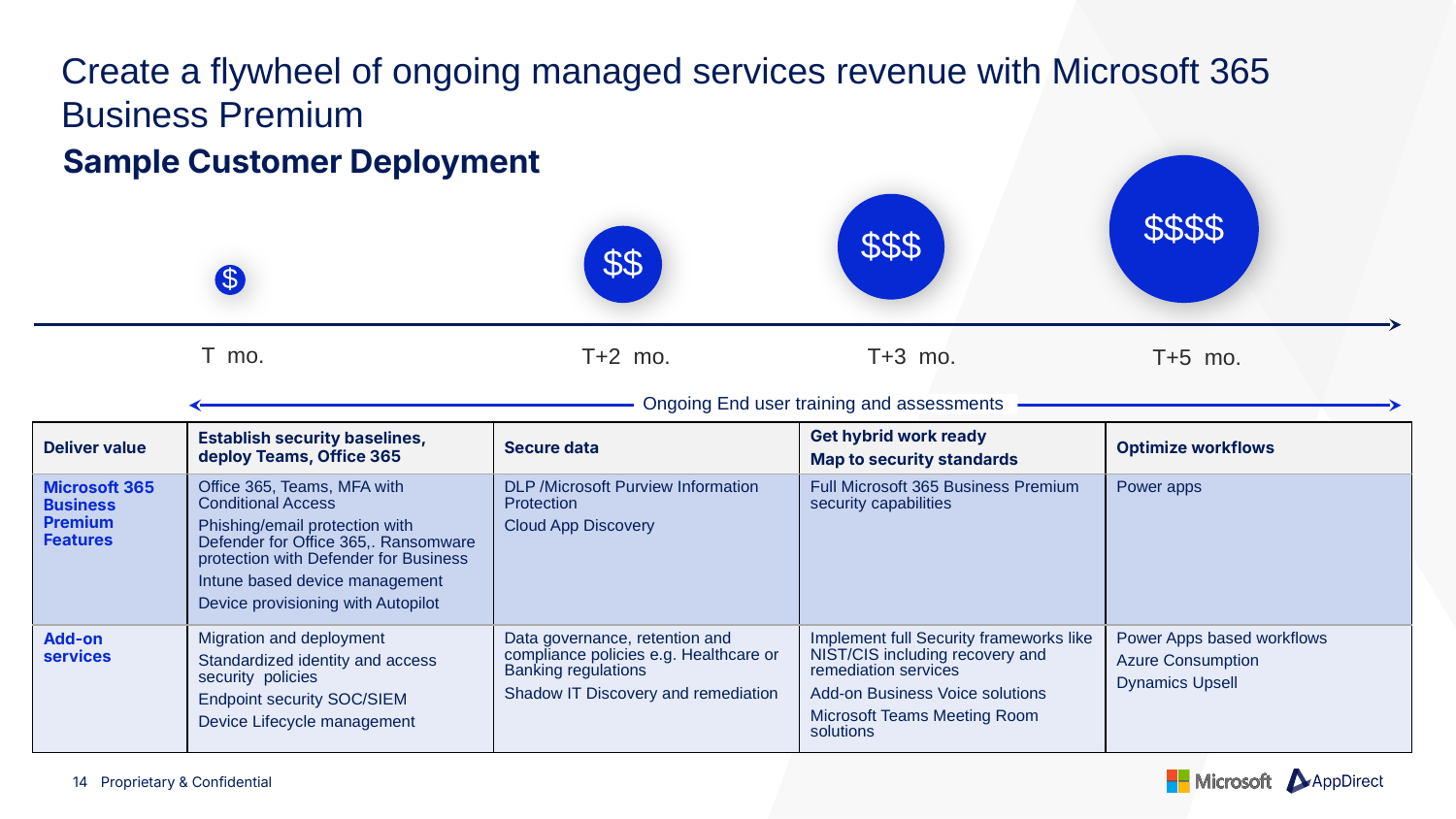

# Create a flywheel of ongoing managed services revenue with Microsoft 365 Business Premium
Sample Customer Deployment
$$$$
$$$
$$
$
T  mo.
T+2  mo.
T+3  mo.
T+5  mo.
Ongoing End user training and assessments
| Deliver value | Establish security baselines, deploy Teams, Office 365 | Secure data | Get hybrid work ready Map to security standards | Optimize workflows |
| --- | --- | --- | --- | --- |
| Microsoft 365 Business Premium Features | Office 365, Teams, MFA with Conditional Access Phishing/email protection with Defender for Office 365,. Ransomware protection with Defender for Business Intune based device management Device provisioning with Autopilot | DLP /Microsoft Purview Information Protection Cloud App Discovery | Full Microsoft 365 Business Premium security capabilities | Power apps |
| Add-on services | Migration and deployment Standardized identity and access security  policies  Endpoint security SOC/SIEM Device Lifecycle management | Data governance, retention and compliance policies e.g. Healthcare or Banking regulations Shadow IT Discovery and remediation | Implement full Security frameworks like NIST/CIS including recovery and remediation services  Add-on Business Voice solutions Microsoft Teams Meeting Room solutions | Power Apps based workflows Azure Consumption Dynamics Upsell |
14